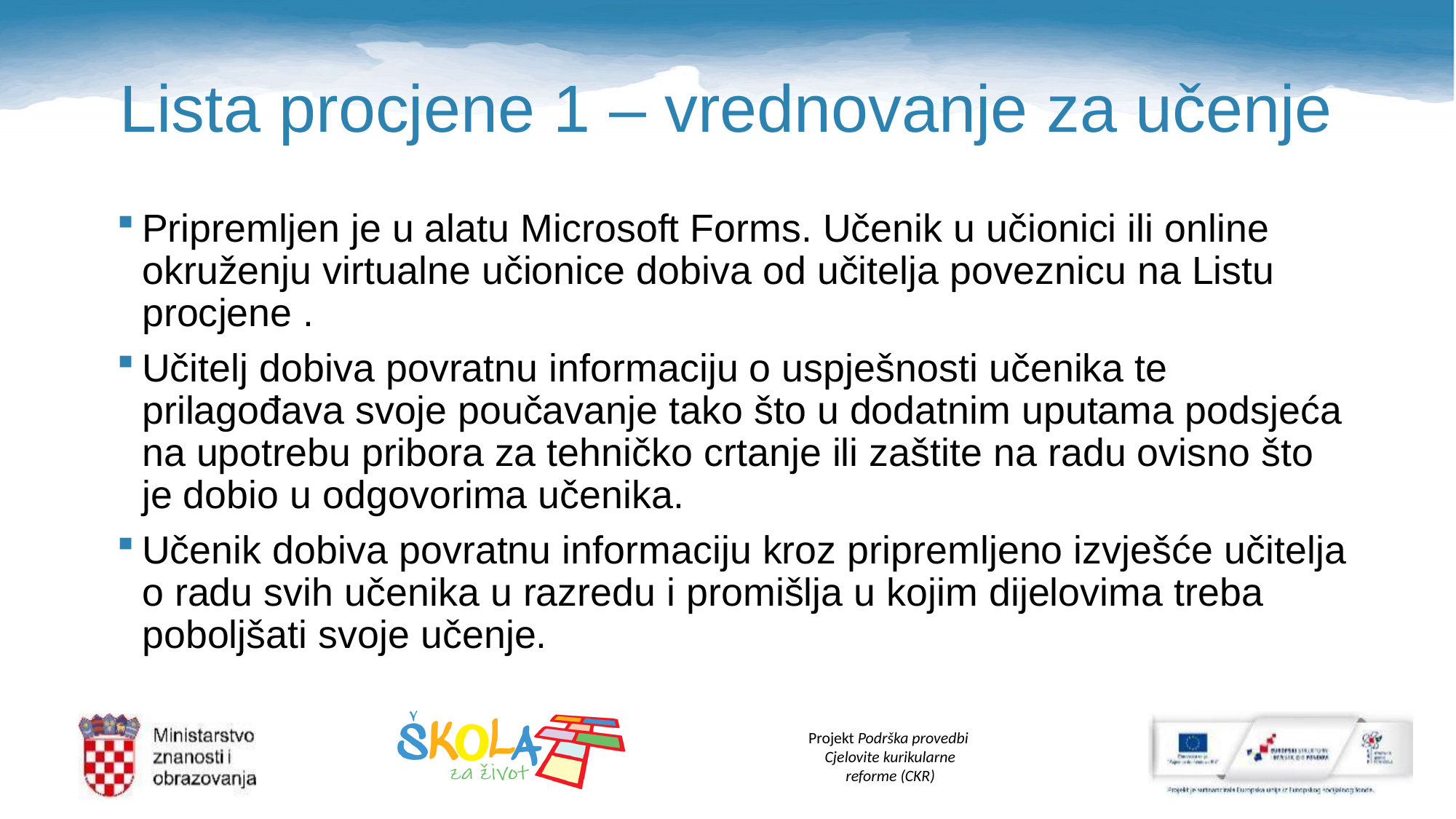

# Lista procjene 1 – vrednovanje za učenje
Pripremljen je u alatu Microsoft Forms. Učenik u učionici ili online okruženju virtualne učionice dobiva od učitelja poveznicu na Listu procjene .
Učitelj dobiva povratnu informaciju o uspješnosti učenika te prilagođava svoje poučavanje tako što u dodatnim uputama podsjeća na upotrebu pribora za tehničko crtanje ili zaštite na radu ovisno što je dobio u odgovorima učenika.
Učenik dobiva povratnu informaciju kroz pripremljeno izvješće učitelja o radu svih učenika u razredu i promišlja u kojim dijelovima treba poboljšati svoje učenje.